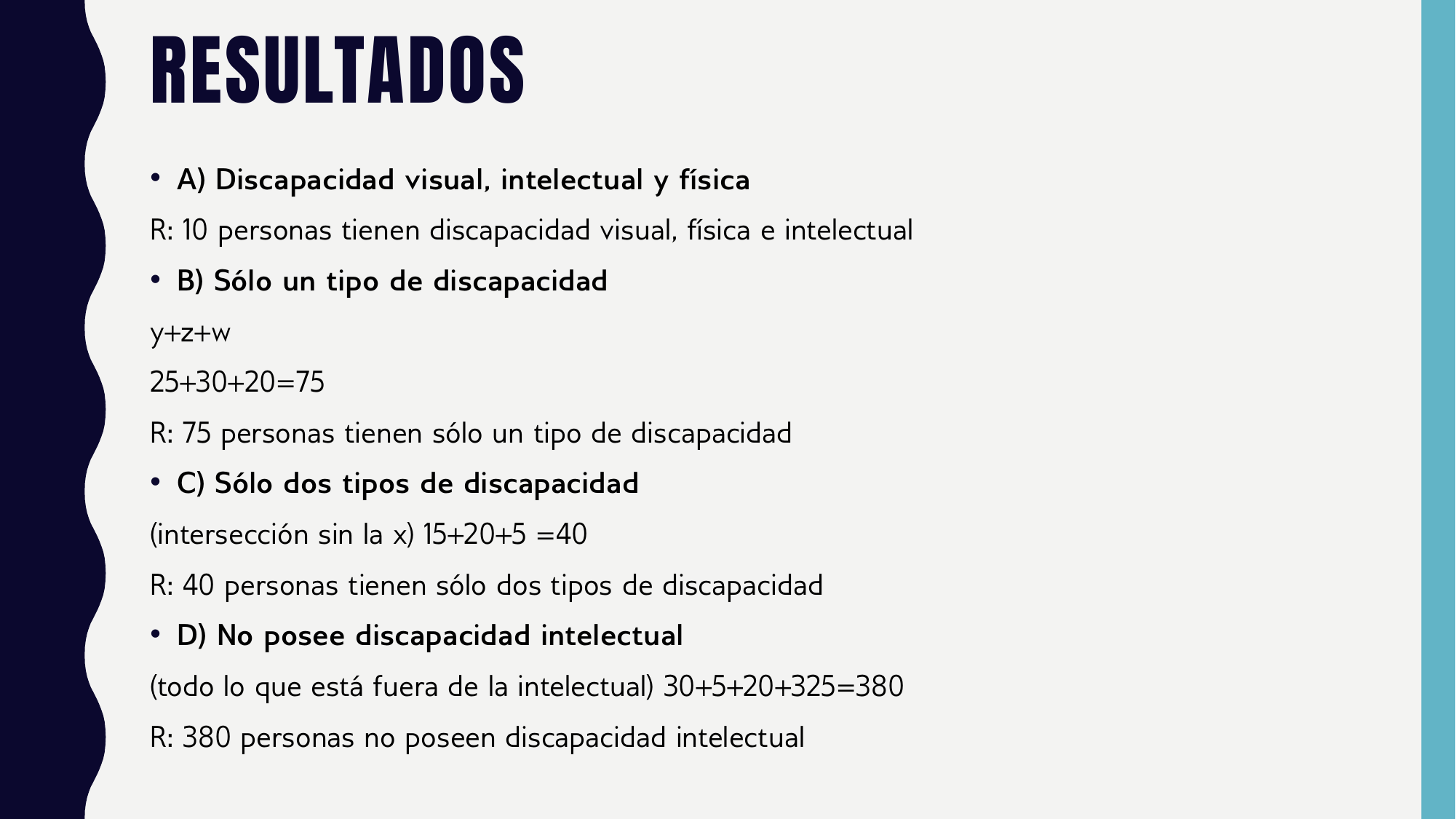

# Resultados
A) Discapacidad visual, intelectual y física
R: 10 personas tienen discapacidad visual, física e intelectual
B) Sólo un tipo de discapacidad
y+z+w
25+30+20=75
R: 75 personas tienen sólo un tipo de discapacidad
C) Sólo dos tipos de discapacidad
(intersección sin la x) 15+20+5 =40
R: 40 personas tienen sólo dos tipos de discapacidad
D) No posee discapacidad intelectual
(todo lo que está fuera de la intelectual) 30+5+20+325=380
R: 380 personas no poseen discapacidad intelectual